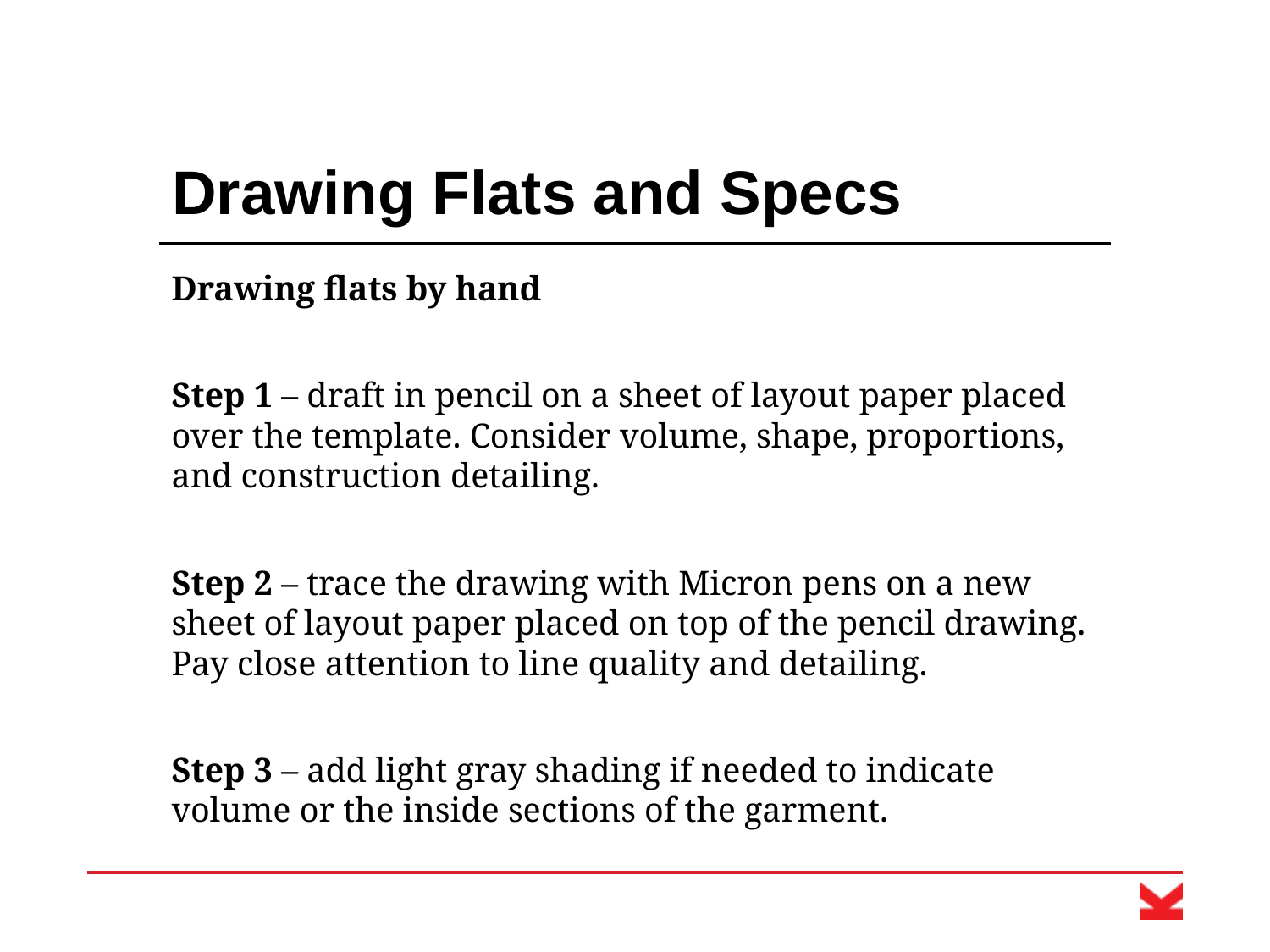

# Drawing Flats and Specs
Drawing flats by hand

Step 1 – draft in pencil on a sheet of layout paper placed over the template. Consider volume, shape, proportions, and construction detailing.

Step 2 – trace the drawing with Micron pens on a new sheet of layout paper placed on top of the pencil drawing. Pay close attention to line quality and detailing.

Step 3 – add light gray shading if needed to indicate volume or the inside sections of the garment.